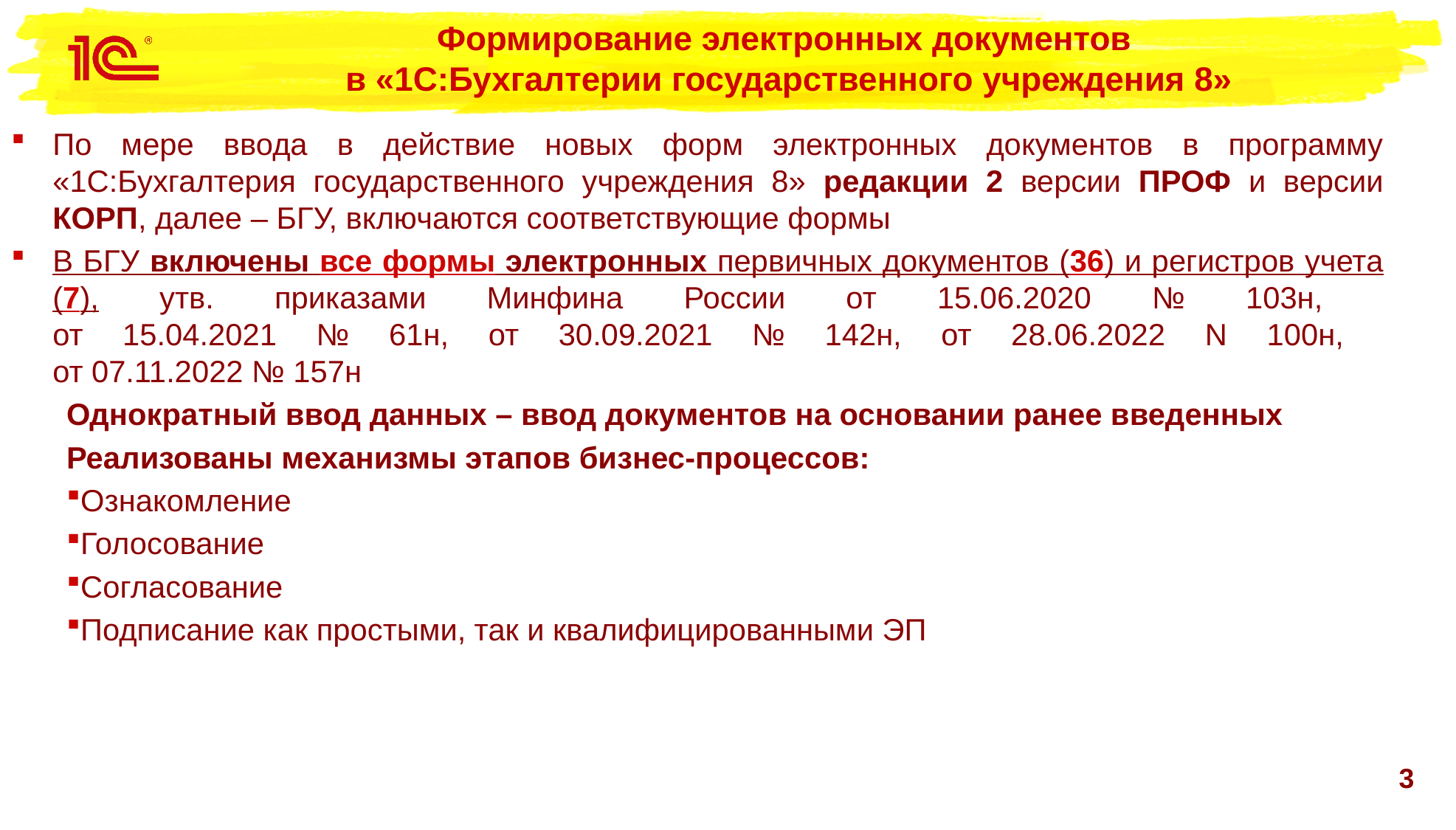

# Формирование электронных документов в «1С:Бухгалтерии государственного учреждения 8»
По мере ввода в действие новых форм электронных документов в программу «1С:Бухгалтерия государственного учреждения 8» редакции 2 версии ПРОФ и версии КОРП, далее – БГУ, включаются соответствующие формы
В БГУ включены все формы электронных первичных документов (36) и регистров учета (7), утв. приказами Минфина России от 15.06.2020 № 103н,
от 15.04.2021 № 61н, от 30.09.2021 № 142н, от 28.06.2022 N 100н,
от 07.11.2022 № 157н
Однократный ввод данных – ввод документов на основании ранее введенных
Реализованы механизмы этапов бизнес-процессов:
Ознакомление
Голосование
Согласование
Подписание как простыми, так и квалифицированными ЭП
3